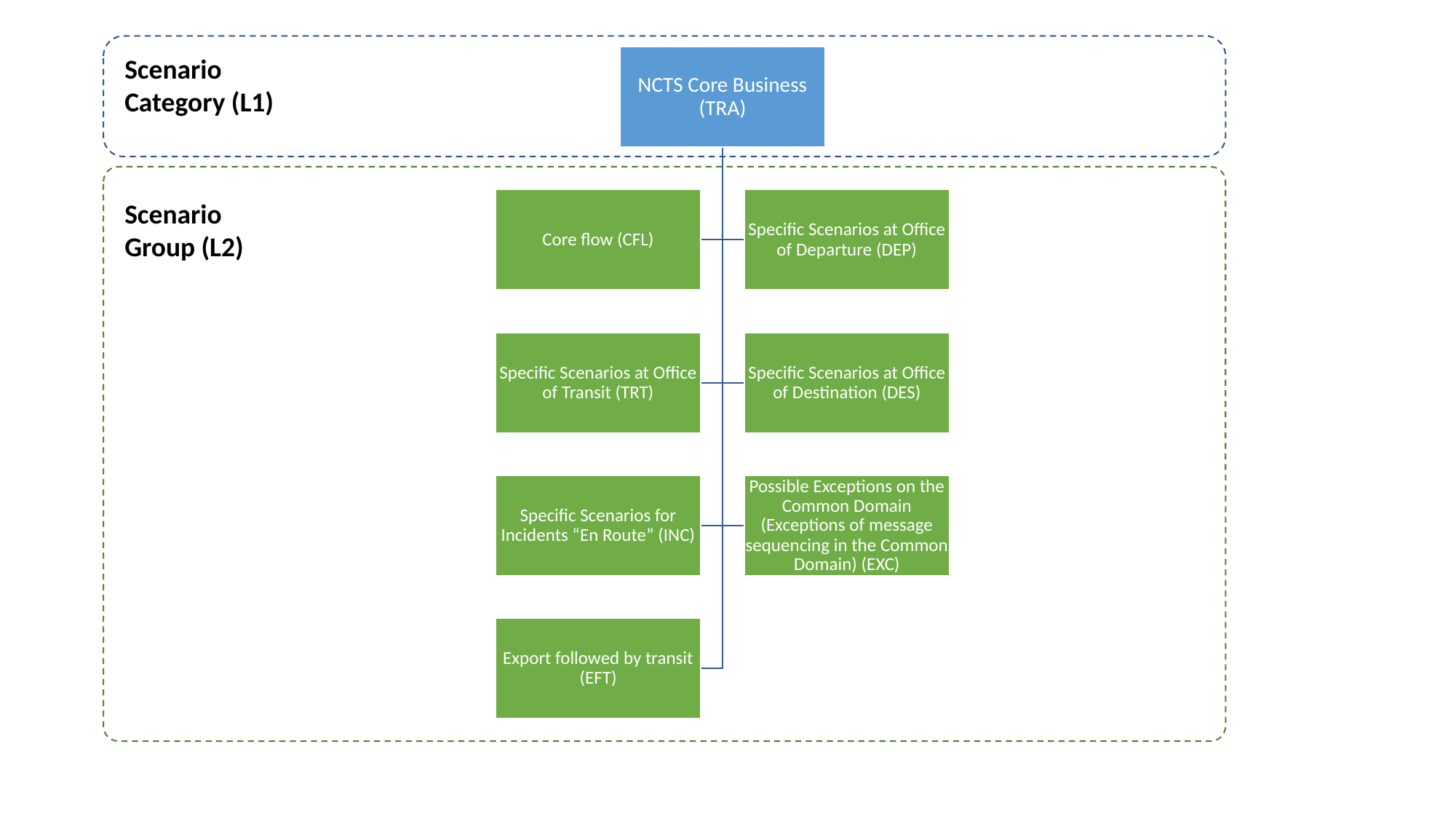

Scenario Category (L1)
NCTS Core Business (TRA)
Core flow (CFL)
Specific Scenarios at Office of Departure (DEP)
Specific Scenarios at Office of Transit (TRT)
Specific Scenarios at Office of Destination (DES)
Specific Scenarios for Incidents “En Route” (INC)
Possible Exceptions on the Common Domain (Exceptions of message sequencing in the Common Domain) (EXC)
Export followed by transit (EFT)

Scenario Group (L2)